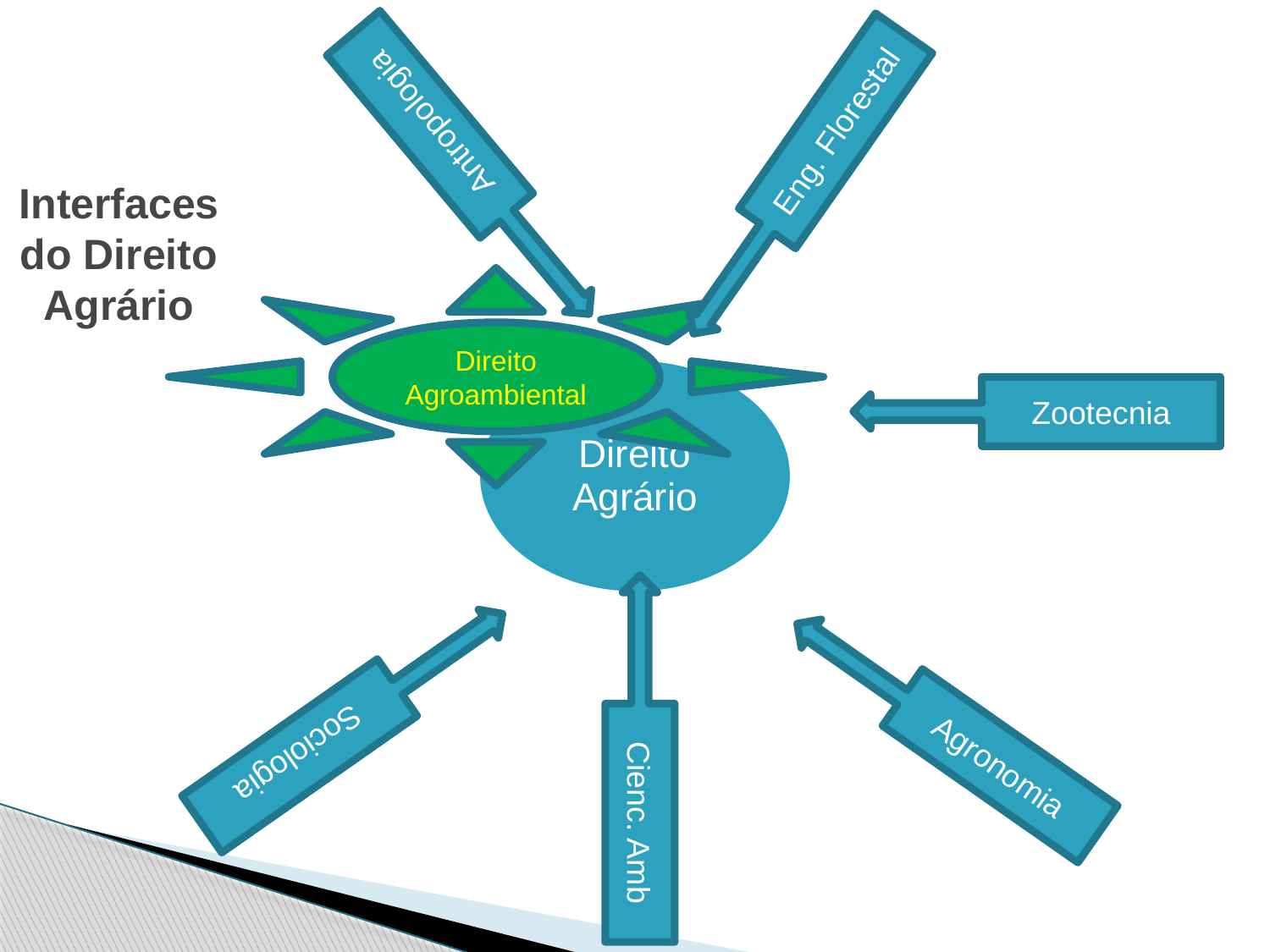

Direito Agrário
Direito
Direito
Ambiental
Direito
Antropologia
Eng. Florestal
Interfaces do Direito Agrário
Direito
Agroambiental
Zootecnia
Sociologia
Agronomia
Cienc. Amb